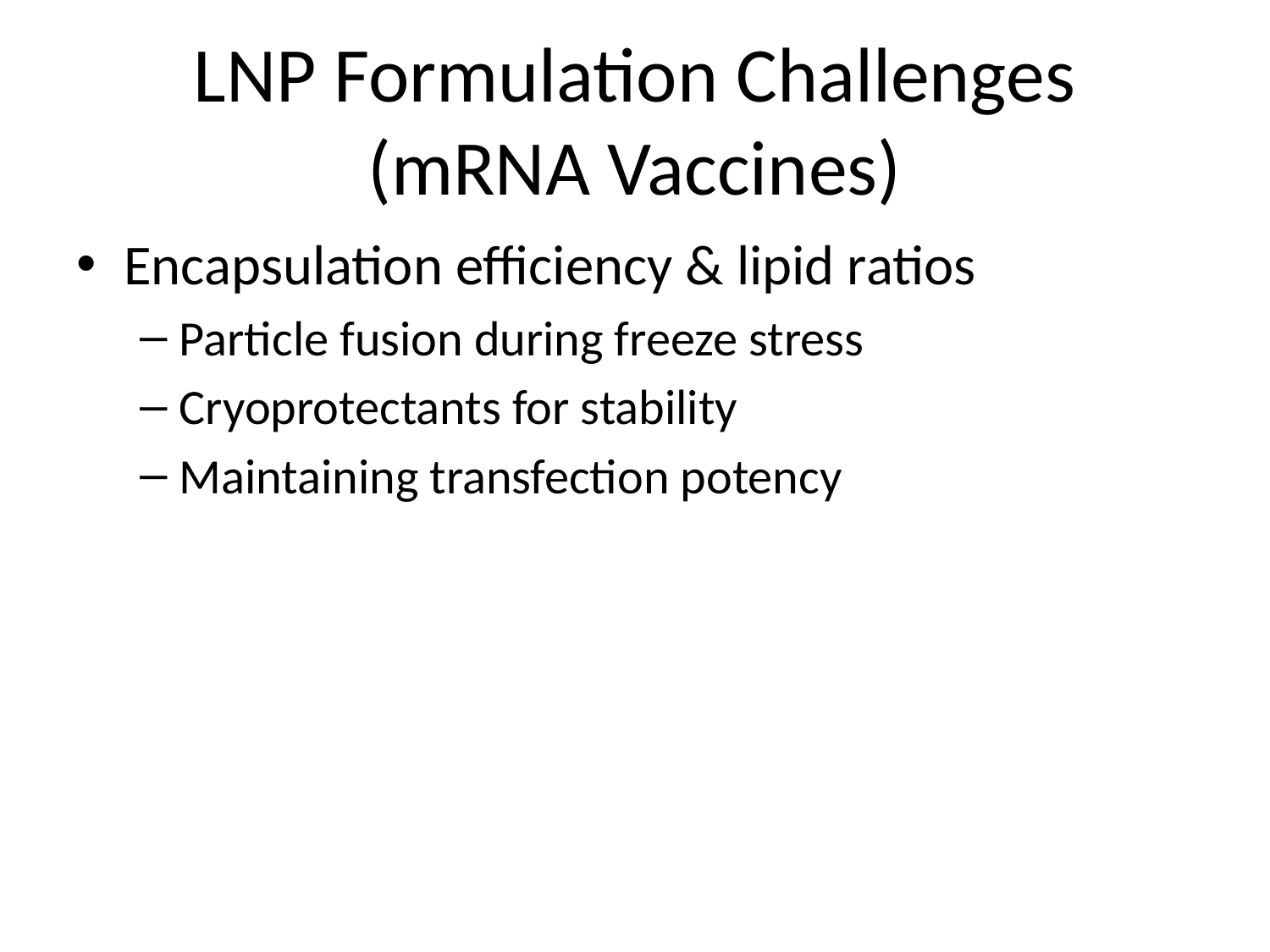

# LNP Formulation Challenges (mRNA Vaccines)
Encapsulation efficiency & lipid ratios
Particle fusion during freeze stress
Cryoprotectants for stability
Maintaining transfection potency